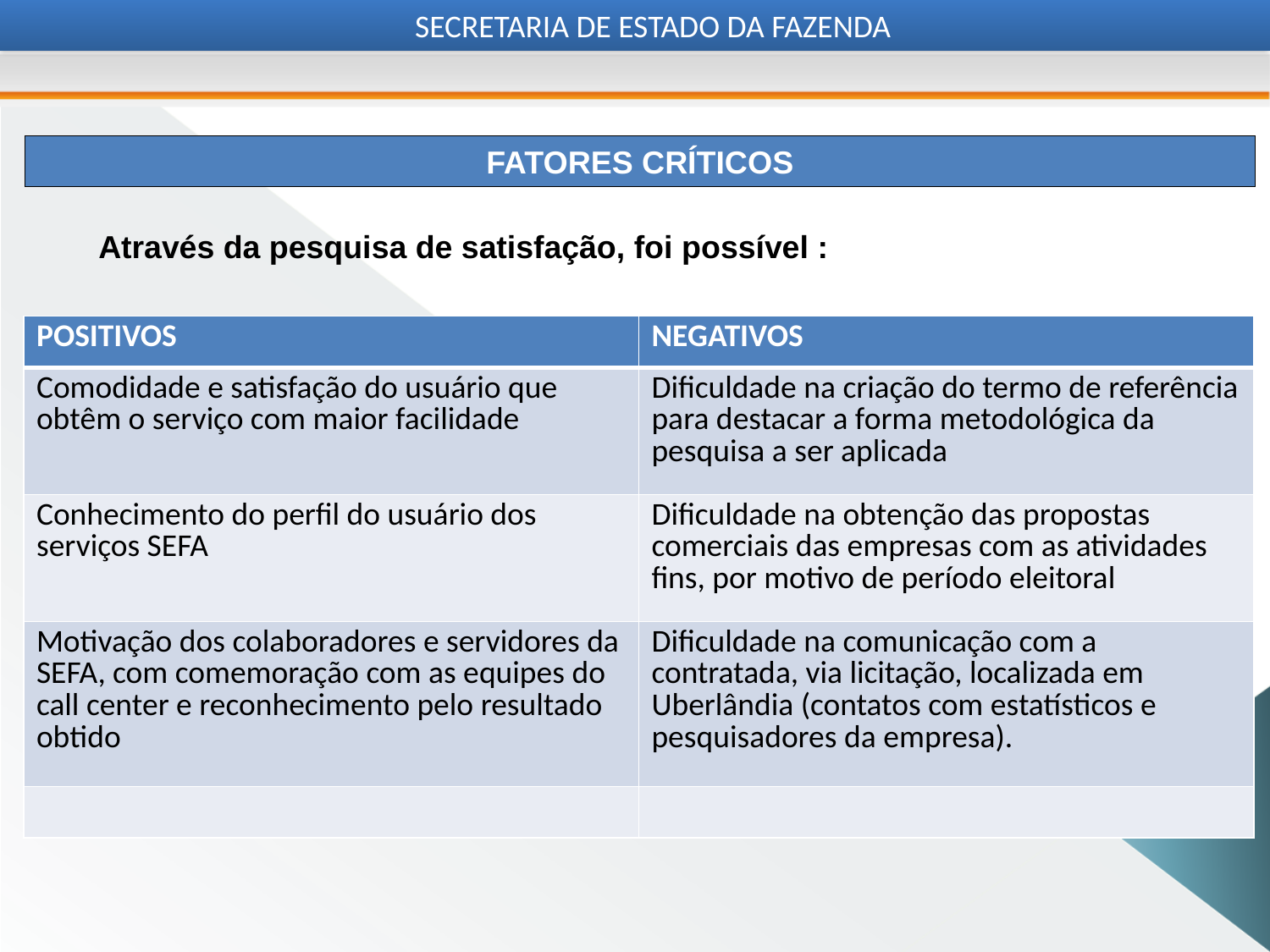

SECRETARIA DE ESTADO DA FAZENDA
FATORES CRÍTICOS
Através da pesquisa de satisfação, foi possível :
| POSITIVOS | NEGATIVOS |
| --- | --- |
| Comodidade e satisfação do usuário que obtêm o serviço com maior facilidade | Dificuldade na criação do termo de referência para destacar a forma metodológica da pesquisa a ser aplicada |
| Conhecimento do perfil do usuário dos serviços SEFA | Dificuldade na obtenção das propostas comerciais das empresas com as atividades fins, por motivo de período eleitoral |
| Motivação dos colaboradores e servidores da SEFA, com comemoração com as equipes do call center e reconhecimento pelo resultado obtido | Dificuldade na comunicação com a contratada, via licitação, localizada em Uberlândia (contatos com estatísticos e pesquisadores da empresa). |
|  |  |